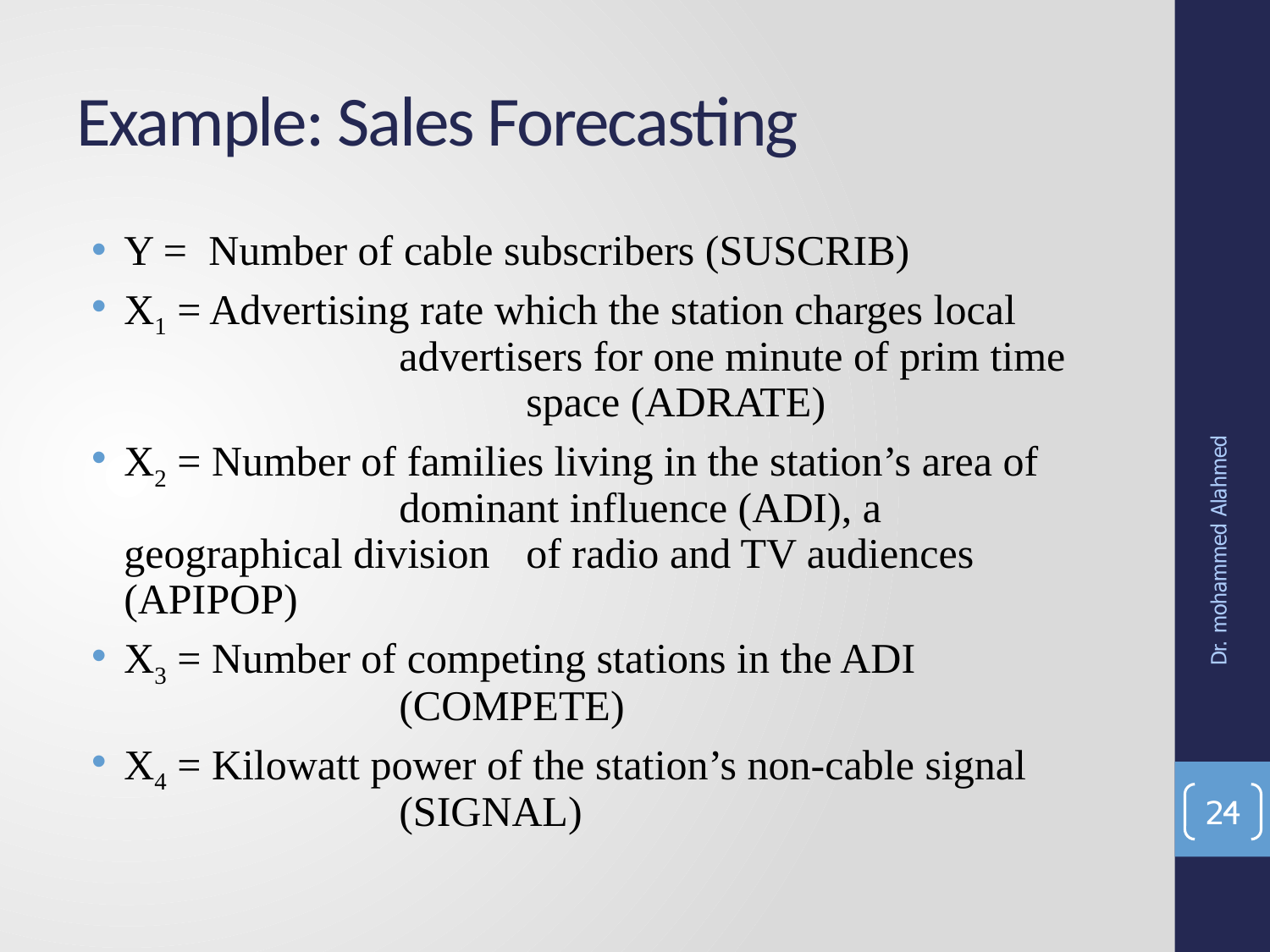

# Example: Sales Forecasting
Y =  Number of cable subscribers (SUSCRIB)
X1 = Advertising rate which the station charges local 		  advertisers for one minute of prim time 	 	 	  space (ADRATE)
X2 = Number of families living in the station’s area of 	 	  dominant influence (ADI), a geographical division 	  of radio and TV audiences (APIPOP)
X3 = Number of competing stations in the ADI 		 	  (COMPETE)
X4 = Kilowatt power of the station’s non-cable signal 	 	  (SIGNAL)
Dr. mohammed Alahmed
24